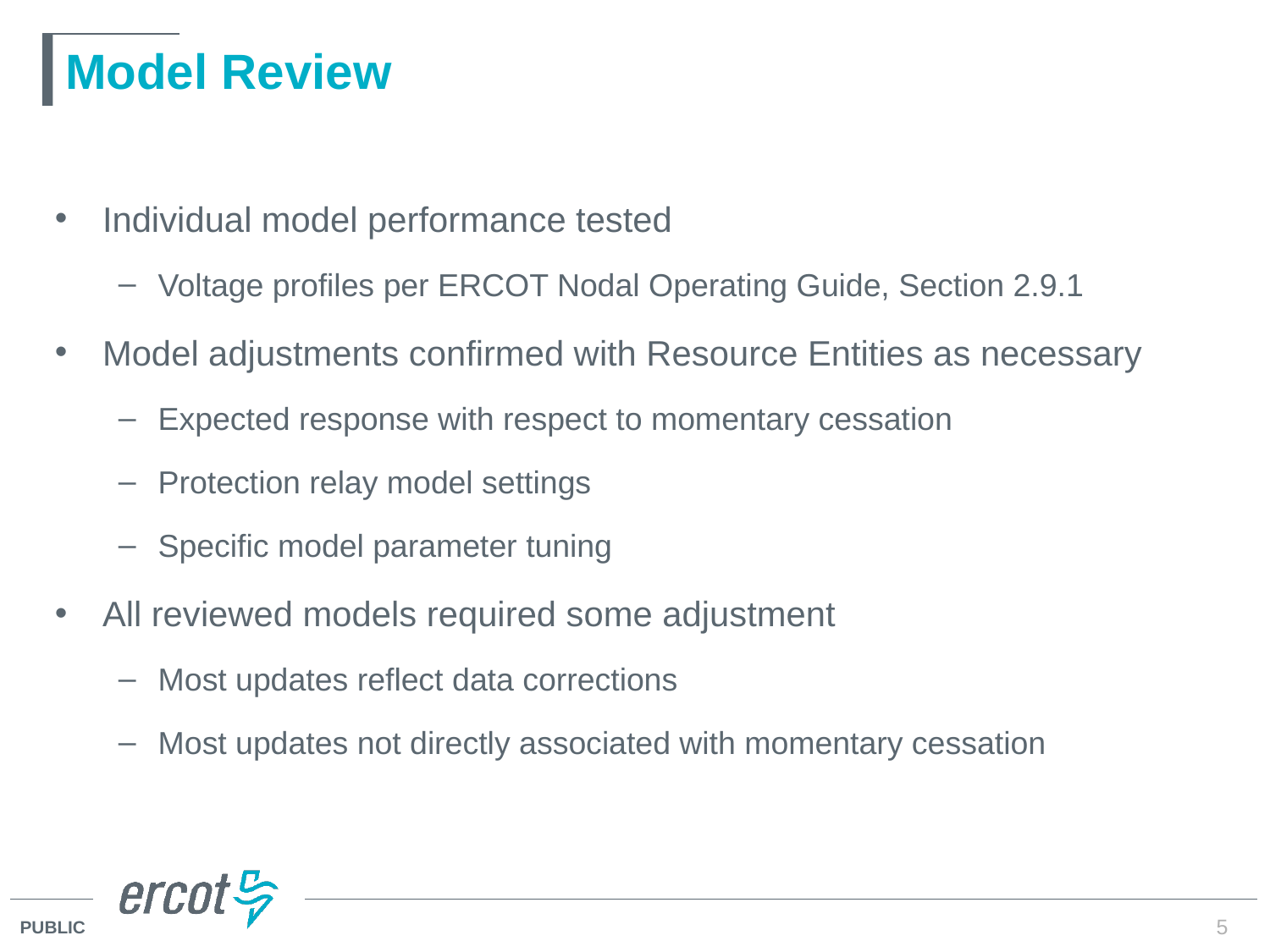

# Model Review
Individual model performance tested
Voltage profiles per ERCOT Nodal Operating Guide, Section 2.9.1
Model adjustments confirmed with Resource Entities as necessary
Expected response with respect to momentary cessation
Protection relay model settings
Specific model parameter tuning
All reviewed models required some adjustment
Most updates reflect data corrections
Most updates not directly associated with momentary cessation
5